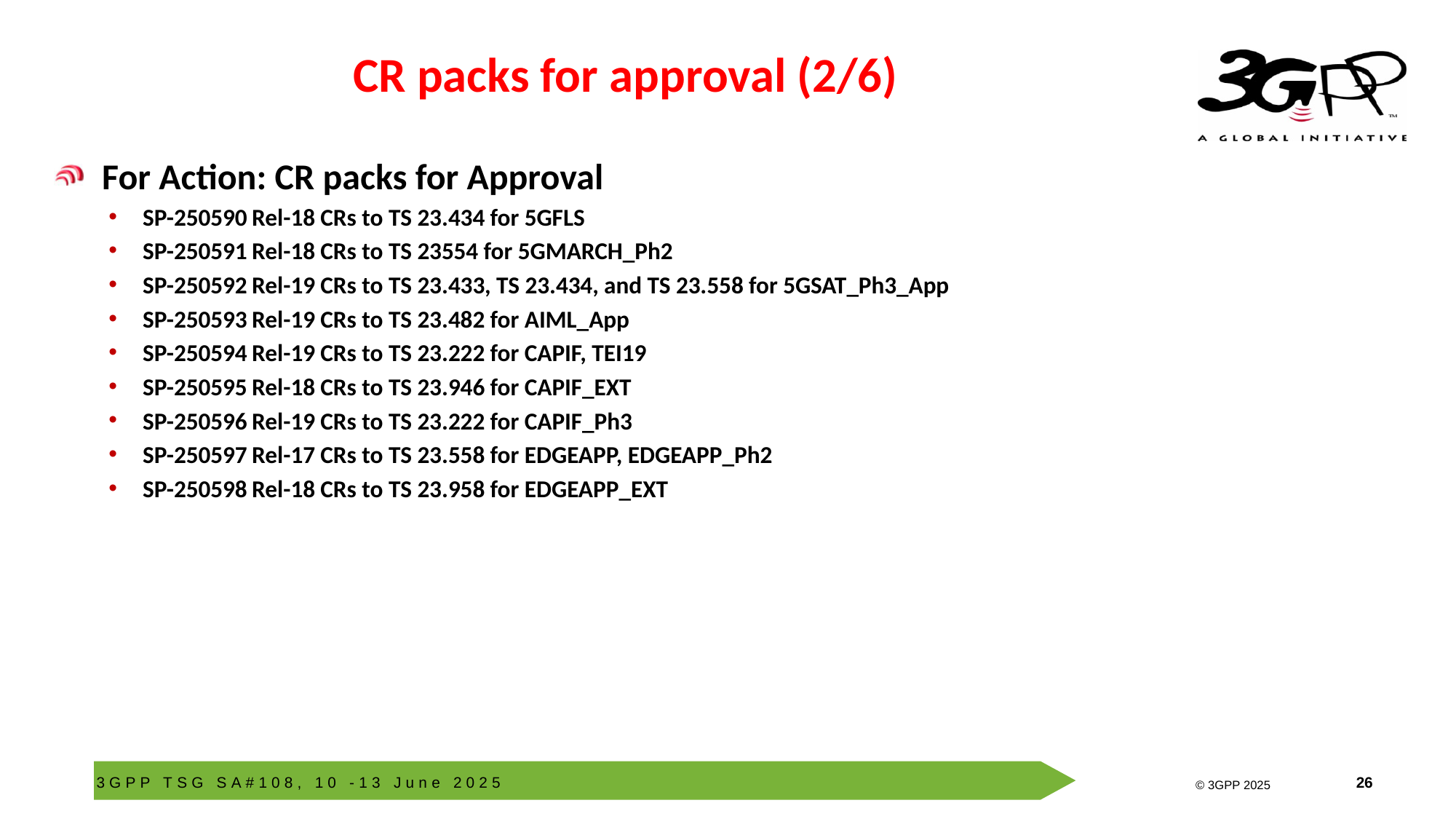

# CR packs for approval (2/6)
 For Action: CR packs for Approval
SP-250590	Rel-18 CRs to TS 23.434 for 5GFLS
SP-250591	Rel-18 CRs to TS 23554 for 5GMARCH_Ph2
SP-250592	Rel-19 CRs to TS 23.433, TS 23.434, and TS 23.558 for 5GSAT_Ph3_App
SP-250593	Rel-19 CRs to TS 23.482 for AIML_App
SP-250594	Rel-19 CRs to TS 23.222 for CAPIF, TEI19
SP-250595	Rel-18 CRs to TS 23.946 for CAPIF_EXT
SP-250596	Rel-19 CRs to TS 23.222 for CAPIF_Ph3
SP-250597	Rel-17 CRs to TS 23.558 for EDGEAPP, EDGEAPP_Ph2
SP-250598	Rel-18 CRs to TS 23.958 for EDGEAPP_EXT